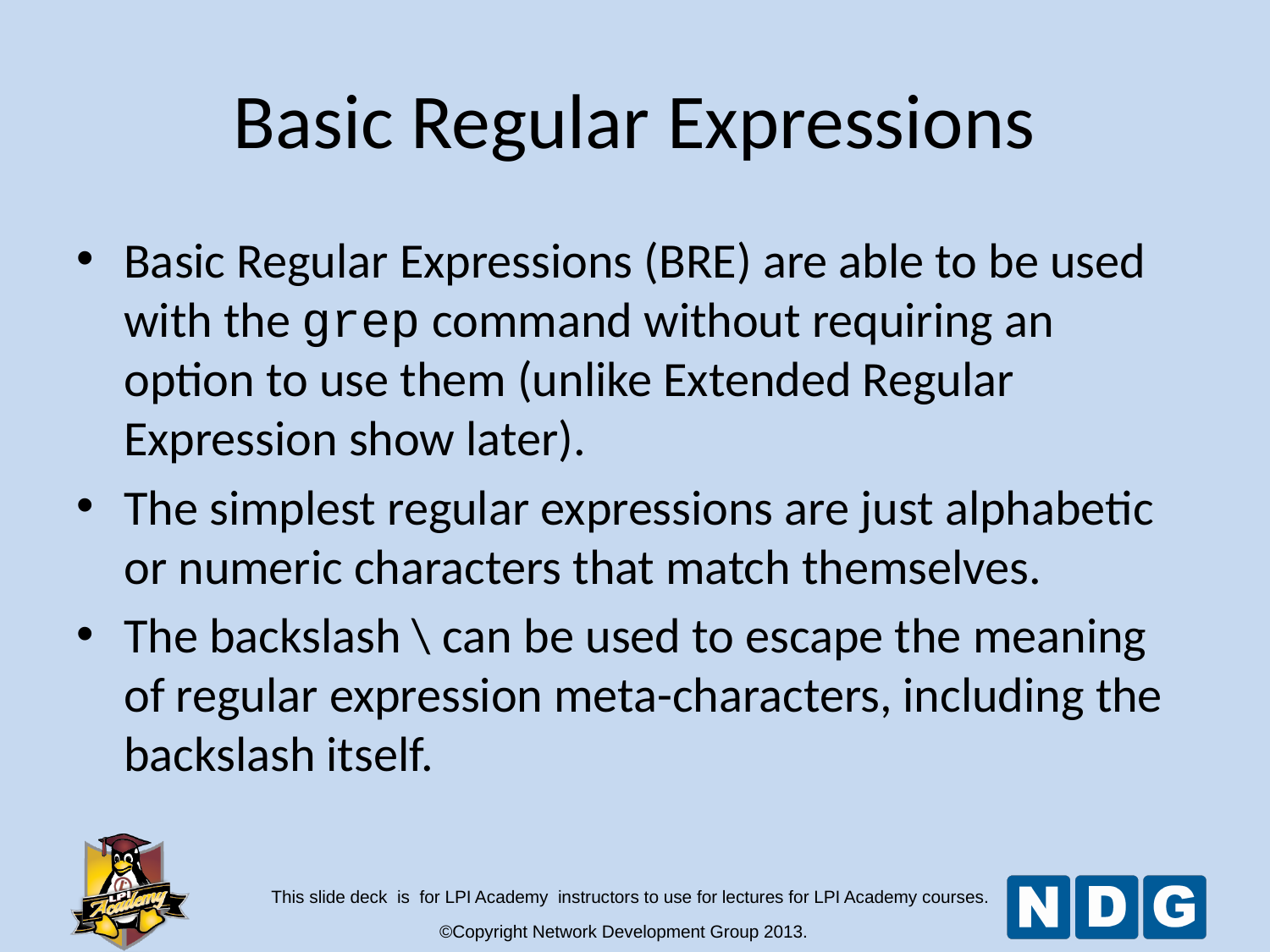

# Basic Regular Expressions
Basic Regular Expressions (BRE) are able to be used with the grep command without requiring an option to use them (unlike Extended Regular Expression show later).
The simplest regular expressions are just alphabetic or numeric characters that match themselves.
The backslash \ can be used to escape the meaning of regular expression meta-characters, including the backslash itself.